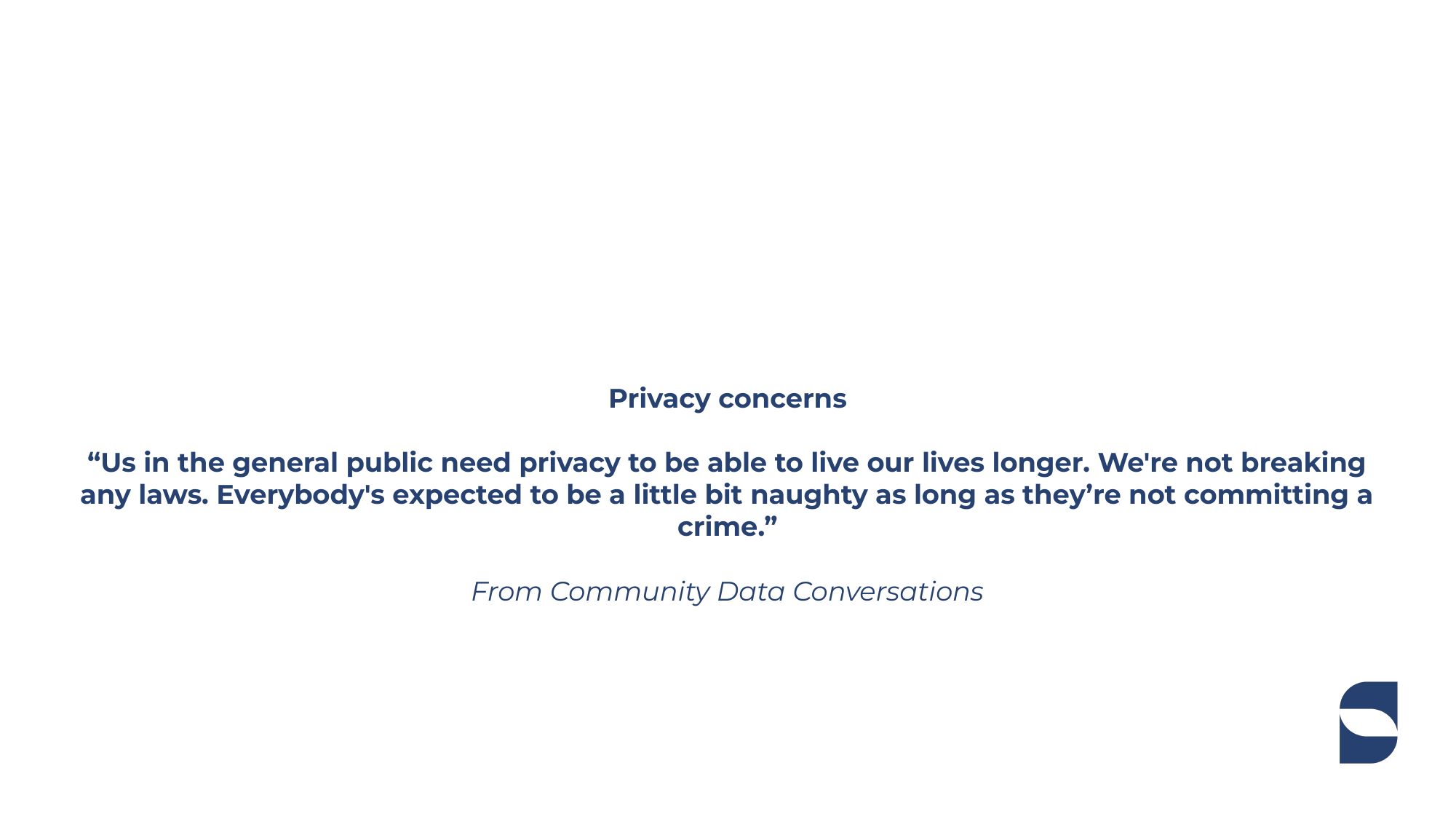

# Privacy concerns “Us in the general public need privacy to be able to live our lives longer. We're not breaking any laws. Everybody's expected to be a little bit naughty as long as they’re not committing a crime.” From Community Data Conversations